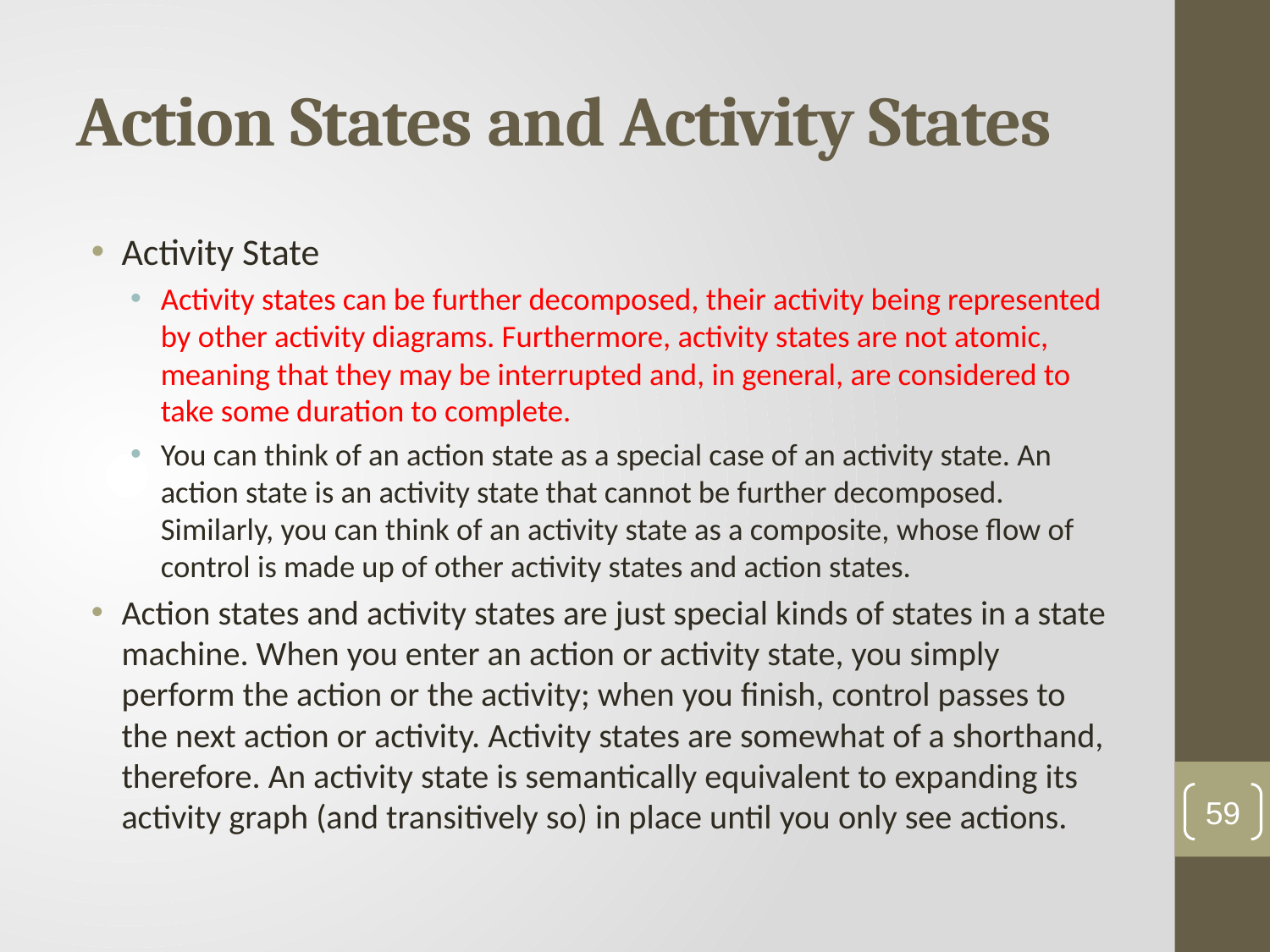

# Action States and Activity States
Activity State
Activity states can be further decomposed, their activity being represented by other activity diagrams. Furthermore, activity states are not atomic, meaning that they may be interrupted and, in general, are considered to take some duration to complete.
You can think of an action state as a special case of an activity state. An action state is an activity state that cannot be further decomposed. Similarly, you can think of an activity state as a composite, whose flow of control is made up of other activity states and action states.
Action states and activity states are just special kinds of states in a state machine. When you enter an action or activity state, you simply perform the action or the activity; when you finish, control passes to the next action or activity. Activity states are somewhat of a shorthand, therefore. An activity state is semantically equivalent to expanding its activity graph (and transitively so) in place until you only see actions.
59